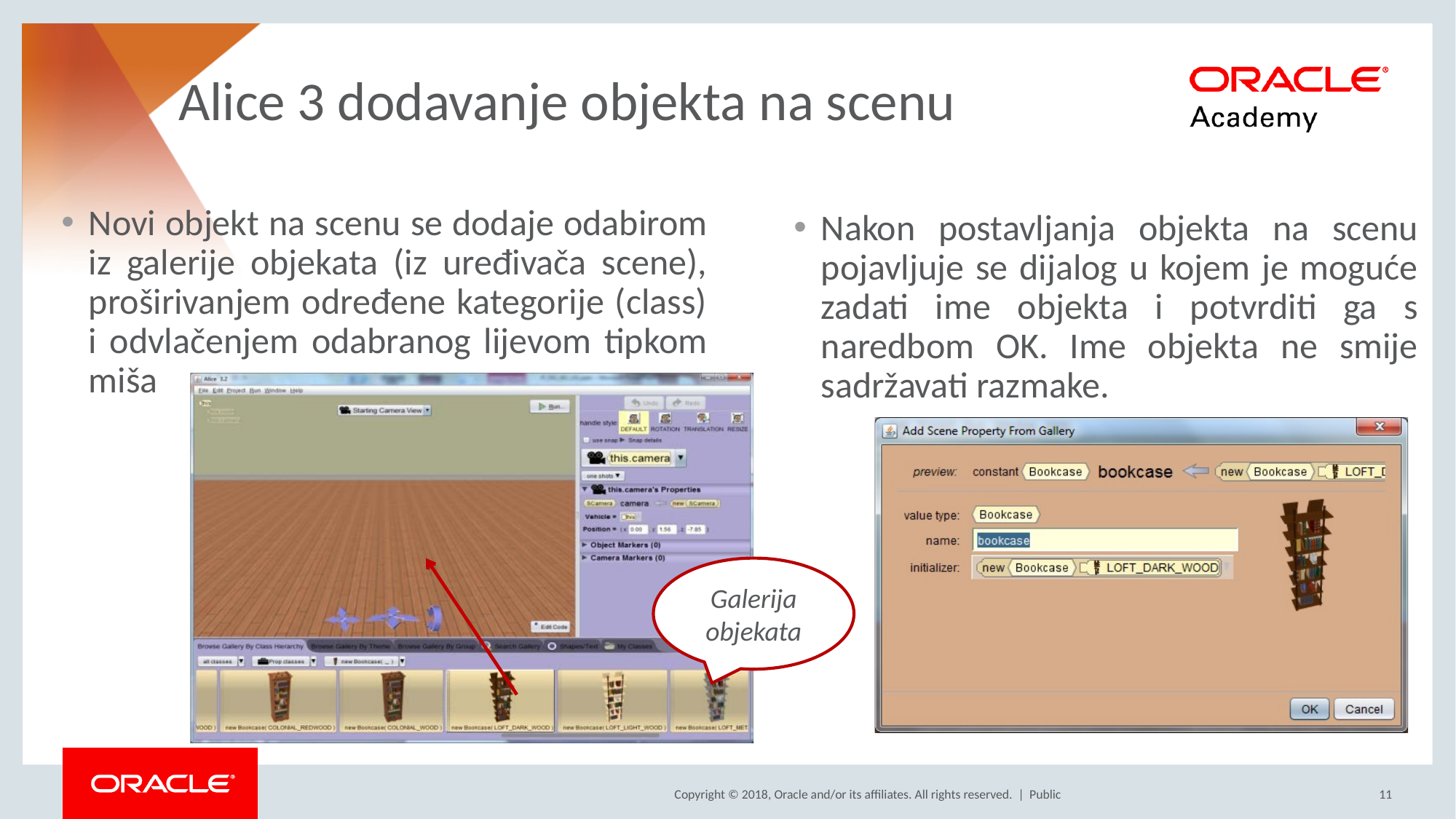

# Alice 3 dodavanje objekta na scenu
Nakon postavljanja objekta na scenu pojavljuje se dijalog u kojem je moguće zadati ime objekta i potvrditi ga s naredbom OK. Ime objekta ne smije sadržavati razmake.

Novi objekt na scenu se dodaje odabirom iz galerije objekata (iz uređivača scene), proširivanjem određene kategorije (class) i odvlačenjem odabranog lijevom tipkom miša

Galerija objekata
Public
11